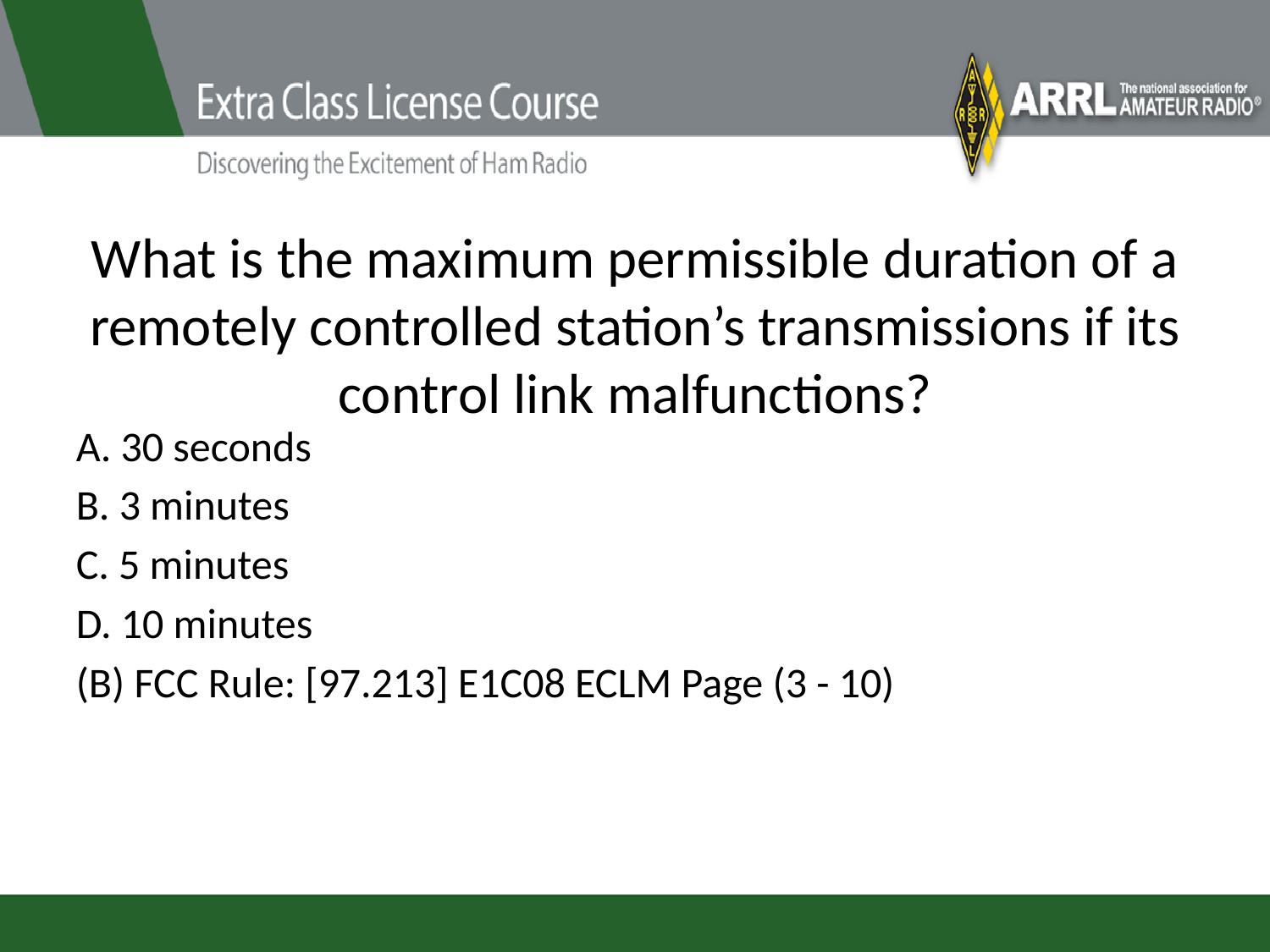

# What is the maximum permissible duration of a remotely controlled station’s transmissions if its control link malfunctions?
A. 30 seconds
B. 3 minutes
C. 5 minutes
D. 10 minutes
(B) FCC Rule: [97.213] E1C08 ECLM Page (3 - 10)